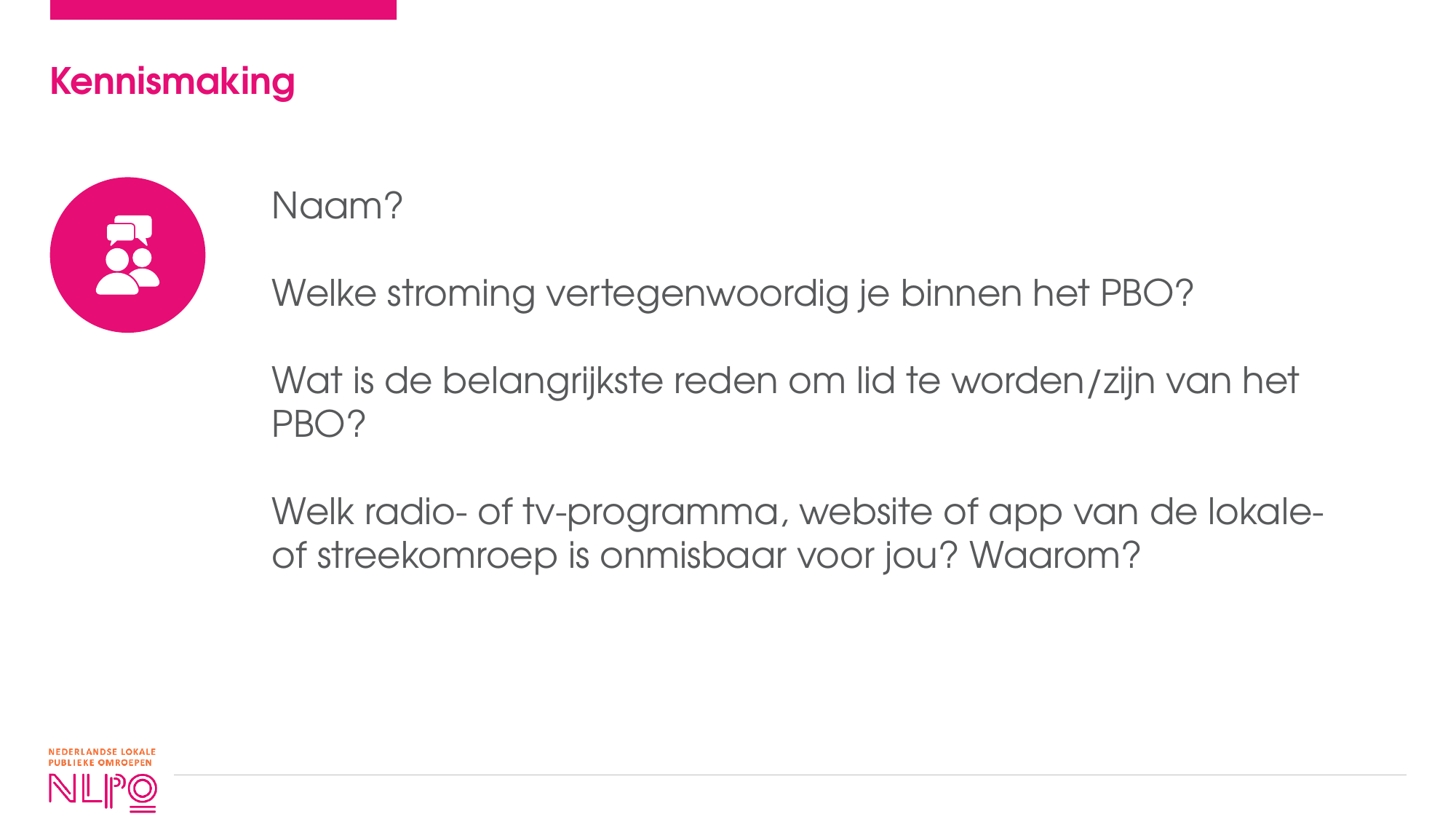

# Kennismaking

Naam?

Welke stroming vertegenwoordig je binnen het PBO?

Wat is de belangrijkste reden om lid te worden/zijn van het PBO?

Welk radio- of tv-programma, website of app van de lokale- of streekomroep is onmisbaar voor jou? Waarom?